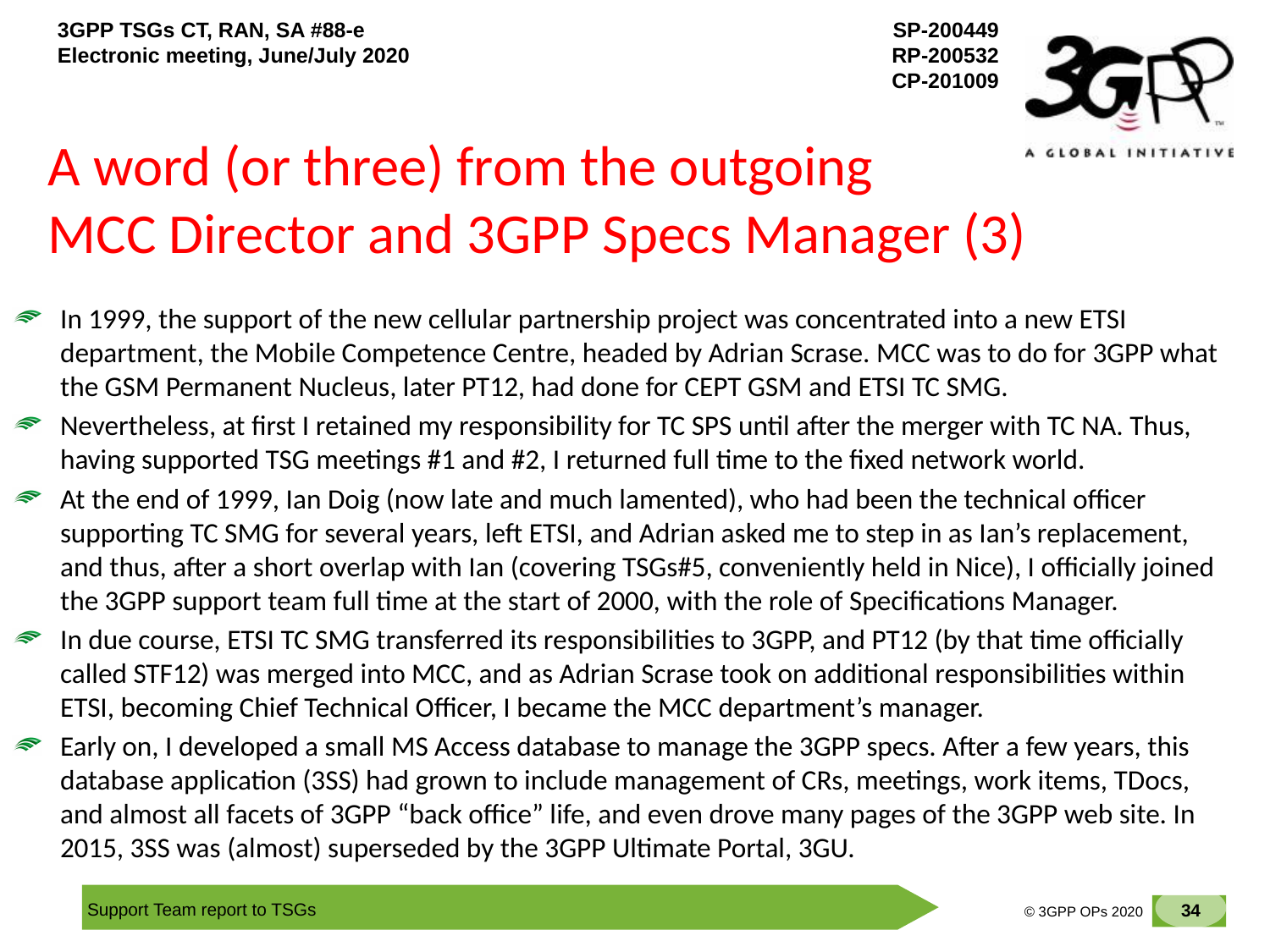

# A word (or three) from the outgoing MCC Director and 3GPP Specs Manager (3)
In 1999, the support of the new cellular partnership project was concentrated into a new ETSI department, the Mobile Competence Centre, headed by Adrian Scrase. MCC was to do for 3GPP what the GSM Permanent Nucleus, later PT12, had done for CEPT GSM and ETSI TC SMG.
Nevertheless, at first I retained my responsibility for TC SPS until after the merger with TC NA. Thus, having supported TSG meetings #1 and #2, I returned full time to the fixed network world.
At the end of 1999, Ian Doig (now late and much lamented), who had been the technical officer supporting TC SMG for several years, left ETSI, and Adrian asked me to step in as Ian’s replacement, and thus, after a short overlap with Ian (covering TSGs#5, conveniently held in Nice), I officially joined the 3GPP support team full time at the start of 2000, with the role of Specifications Manager.
In due course, ETSI TC SMG transferred its responsibilities to 3GPP, and PT12 (by that time officially called STF12) was merged into MCC, and as Adrian Scrase took on additional responsibilities within ETSI, becoming Chief Technical Officer, I became the MCC department’s manager.
Early on, I developed a small MS Access database to manage the 3GPP specs. After a few years, this database application (3SS) had grown to include management of CRs, meetings, work items, TDocs, and almost all facets of 3GPP “back office” life, and even drove many pages of the 3GPP web site. In 2015, 3SS was (almost) superseded by the 3GPP Ultimate Portal, 3GU.

34